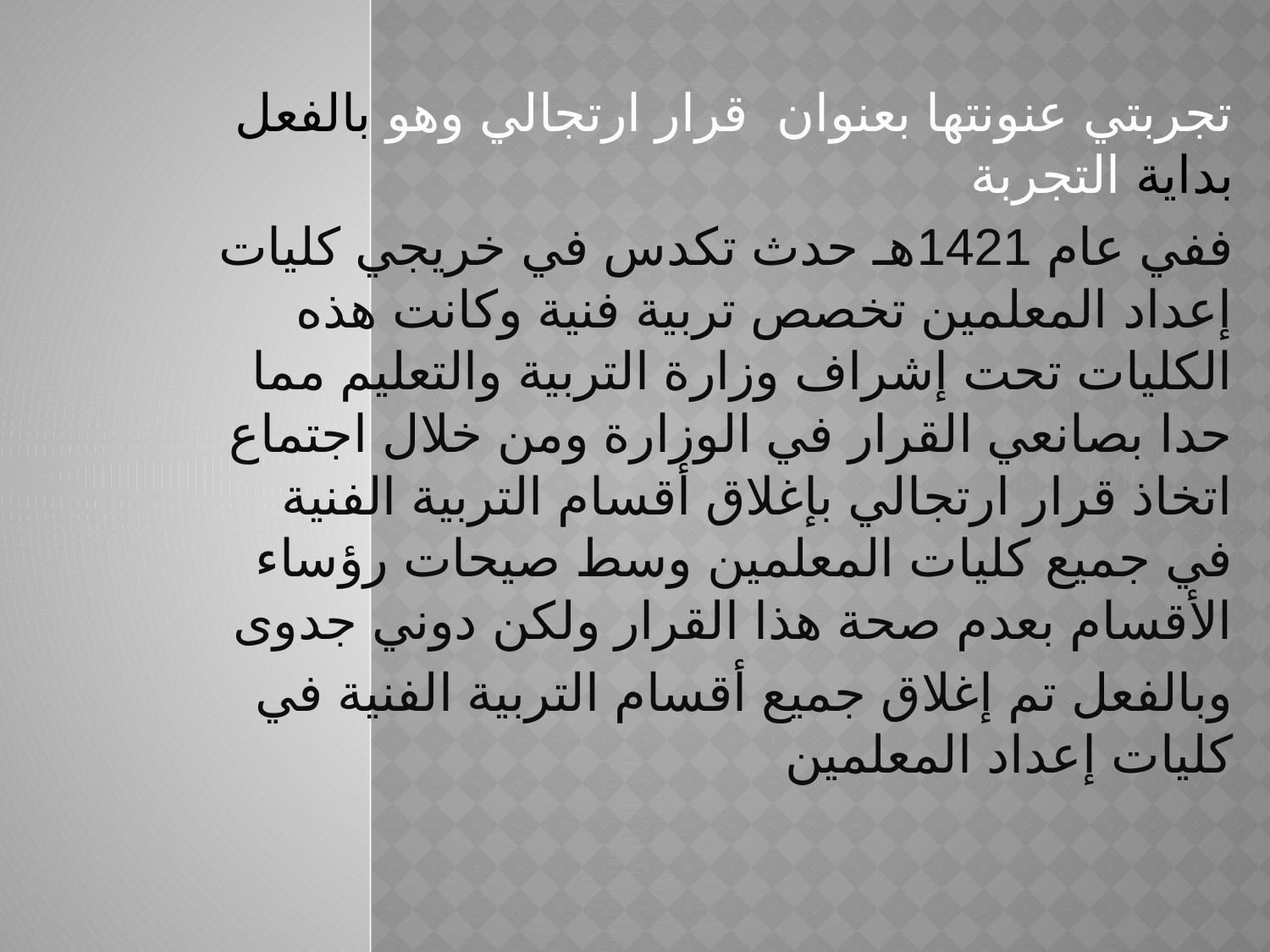

تجربتي عنونتها بعنوان  قرار ارتجالي وهو بالفعل بداية التجربة
ففي عام 1421هـ حدث تكدس في خريجي كليات إعداد المعلمين تخصص تربية فنية وكانت هذه الكليات تحت إشراف وزارة التربية والتعليم مما حدا بصانعي القرار في الوزارة ومن خلال اجتماع اتخاذ قرار ارتجالي بإغلاق أقسام التربية الفنية في جميع كليات المعلمين وسط صيحات رؤساء الأقسام بعدم صحة هذا القرار ولكن دوني جدوى
وبالفعل تم إغلاق جميع أقسام التربية الفنية في كليات إعداد المعلمين